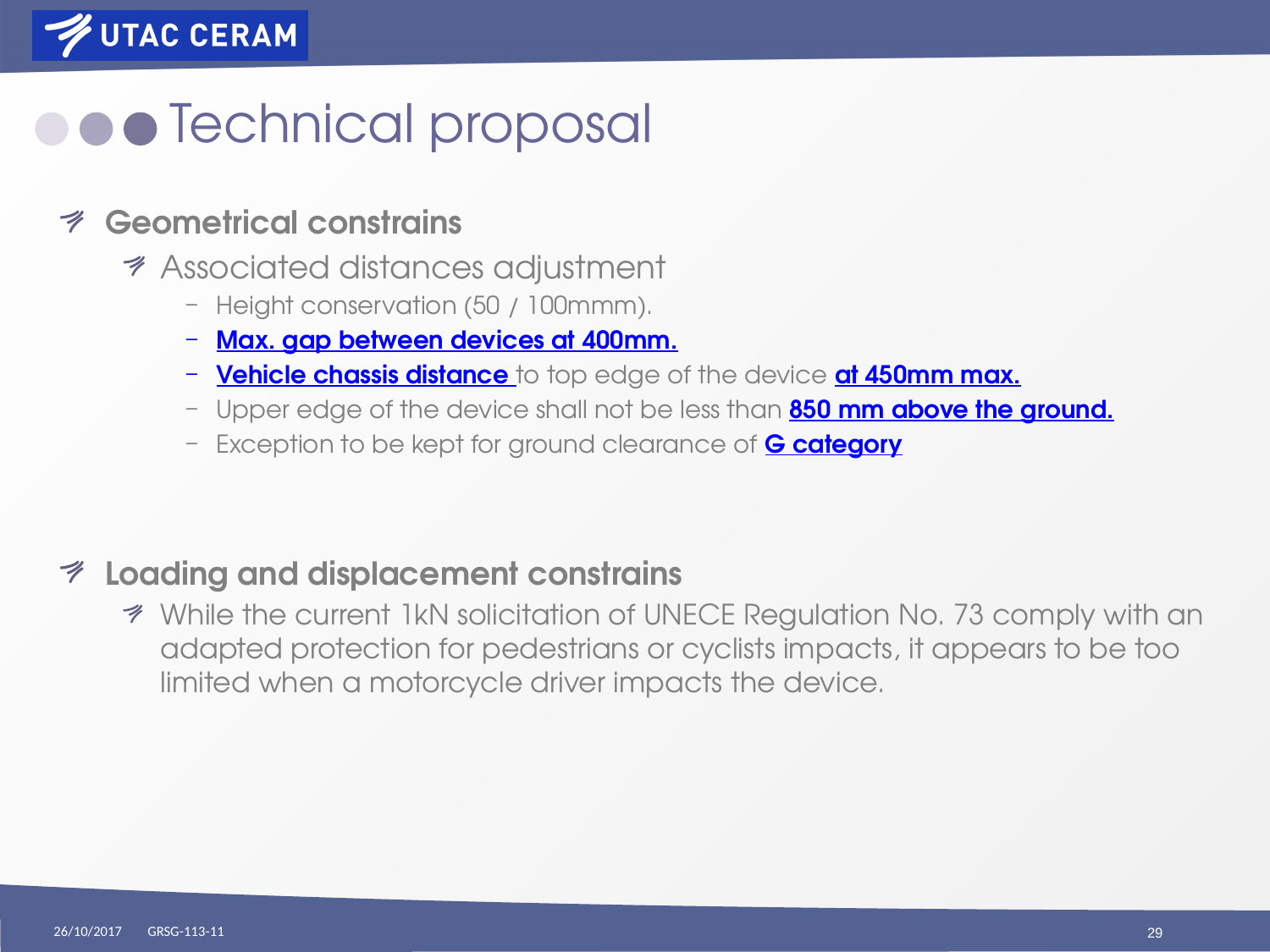

# Technical proposal
Geometrical constrains
Associated distances adjustment
Height conservation (50 / 100mmm).
Max. gap between devices at 400mm.
Vehicle chassis distance to top edge of the device at 450mm max.
Upper edge of the device shall not be less than 850 mm above the ground.
Exception to be kept for ground clearance of G category

Loading and displacement constrains
While the current 1kN solicitation of UNECE Regulation No. 73 comply with an adapted protection for pedestrians or cyclists impacts, it appears to be too limited when a motorcycle driver impacts the device.
26/10/2017
GRSG-113-11